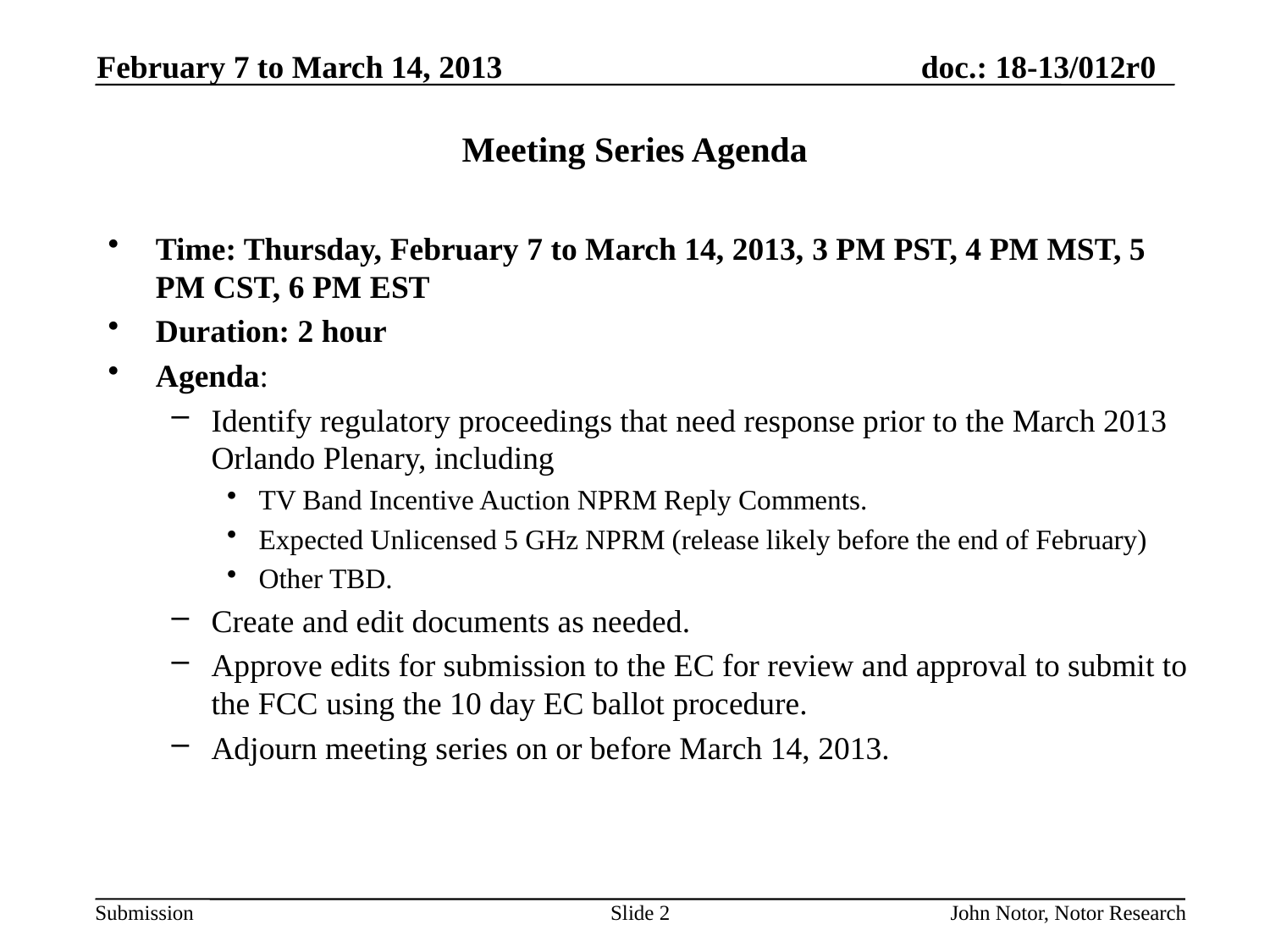

February 7 to March 14, 2013
# Meeting Series Agenda
Time: Thursday, February 7 to March 14, 2013, 3 PM PST, 4 PM MST, 5 PM CST, 6 PM EST
Duration: 2 hour
Agenda:
Identify regulatory proceedings that need response prior to the March 2013 Orlando Plenary, including
TV Band Incentive Auction NPRM Reply Comments.
Expected Unlicensed 5 GHz NPRM (release likely before the end of February)
Other TBD.
Create and edit documents as needed.
Approve edits for submission to the EC for review and approval to submit to the FCC using the 10 day EC ballot procedure.
Adjourn meeting series on or before March 14, 2013.
Slide 2
John Notor, Notor Research